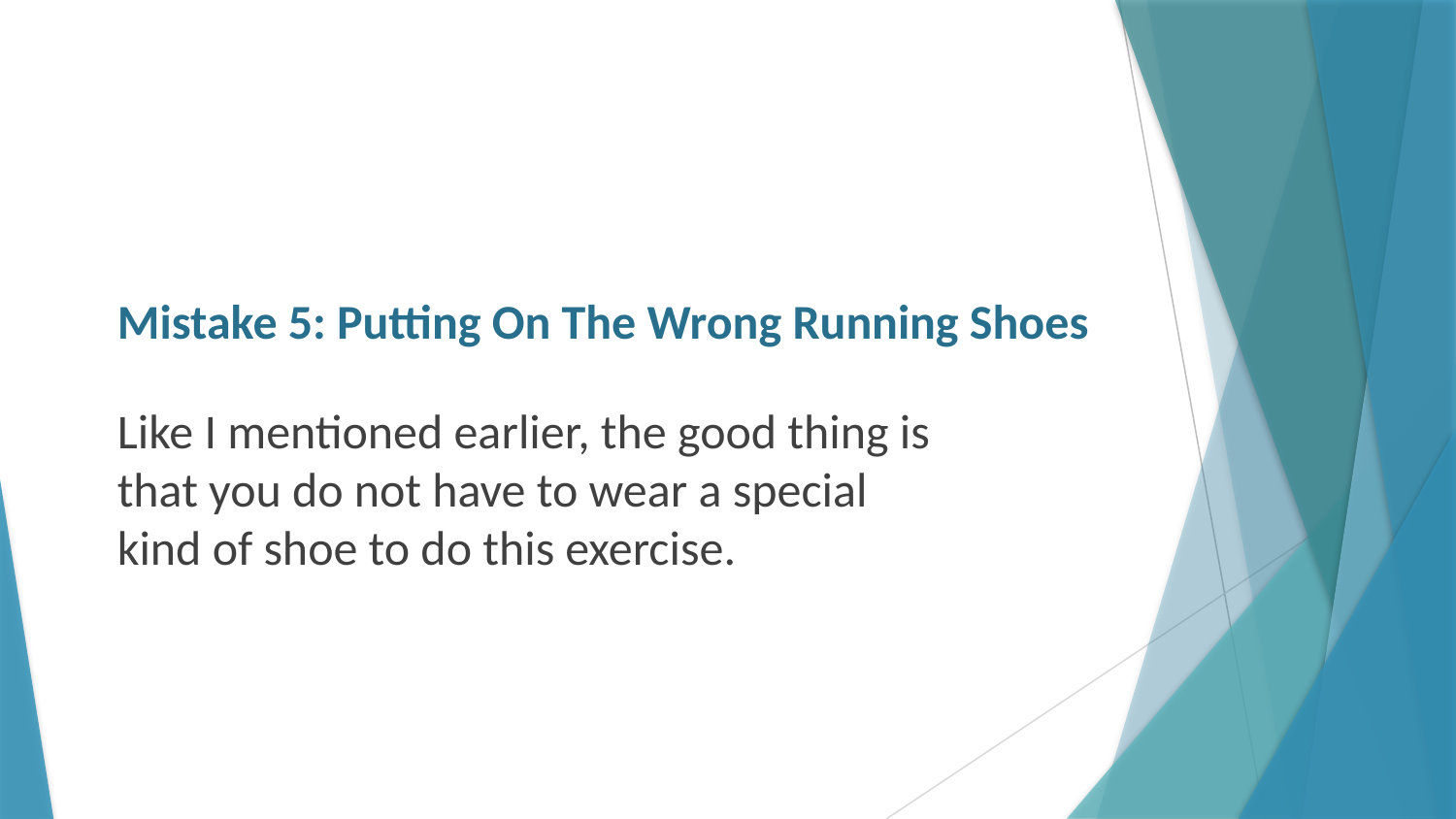

# Mistake 5: Putting On The Wrong Running Shoes
Like I mentioned earlier, the good thing is that you do not have to wear a special kind of shoe to do this exercise.